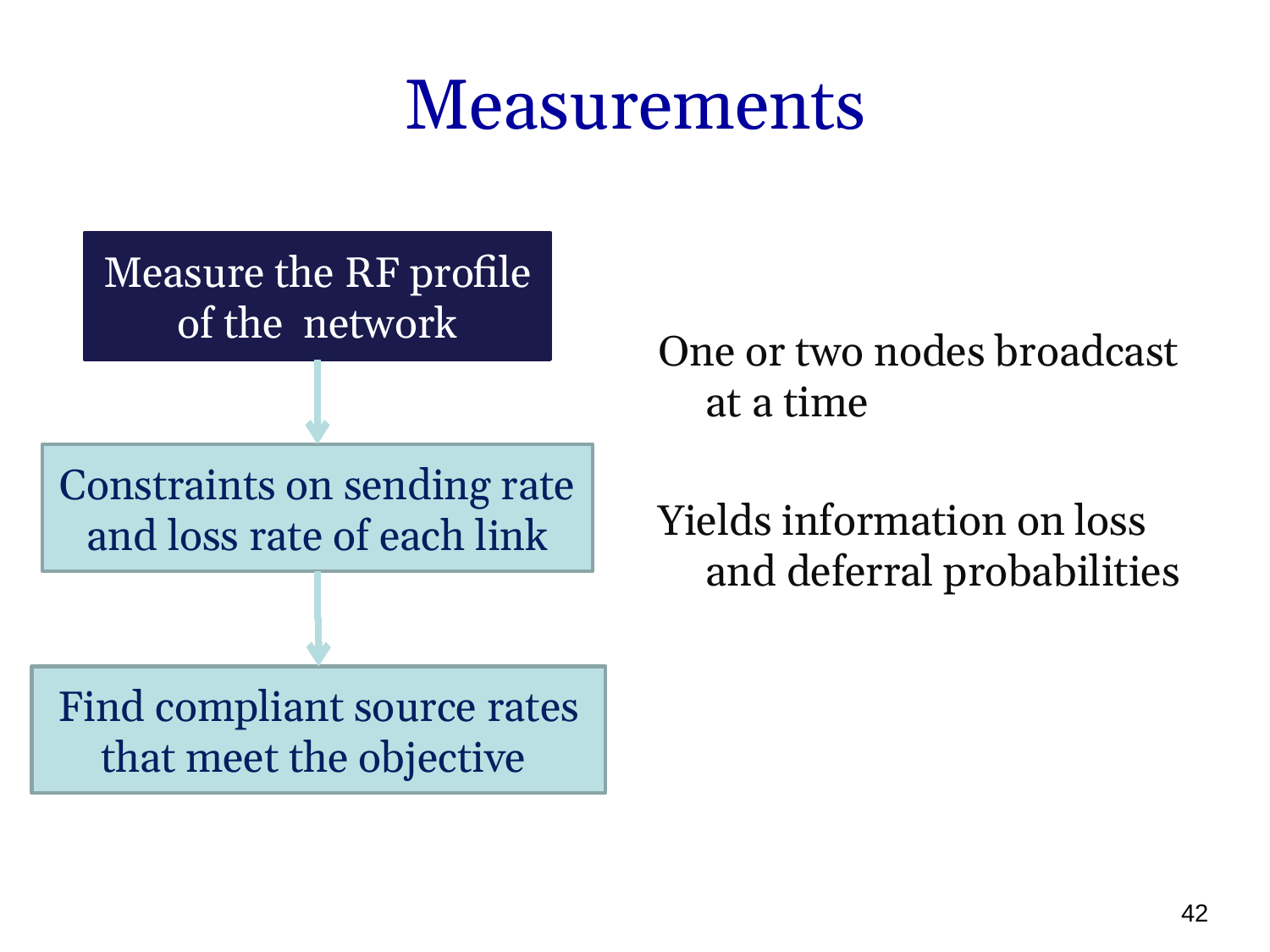

# Measurements
Measure the RF profile of the  network
One or two nodes broadcast at a time

Yields information on loss and deferral probabilities
Constraints on sending rate and loss rate of each link
Find compliant source rates that meet the objective
42